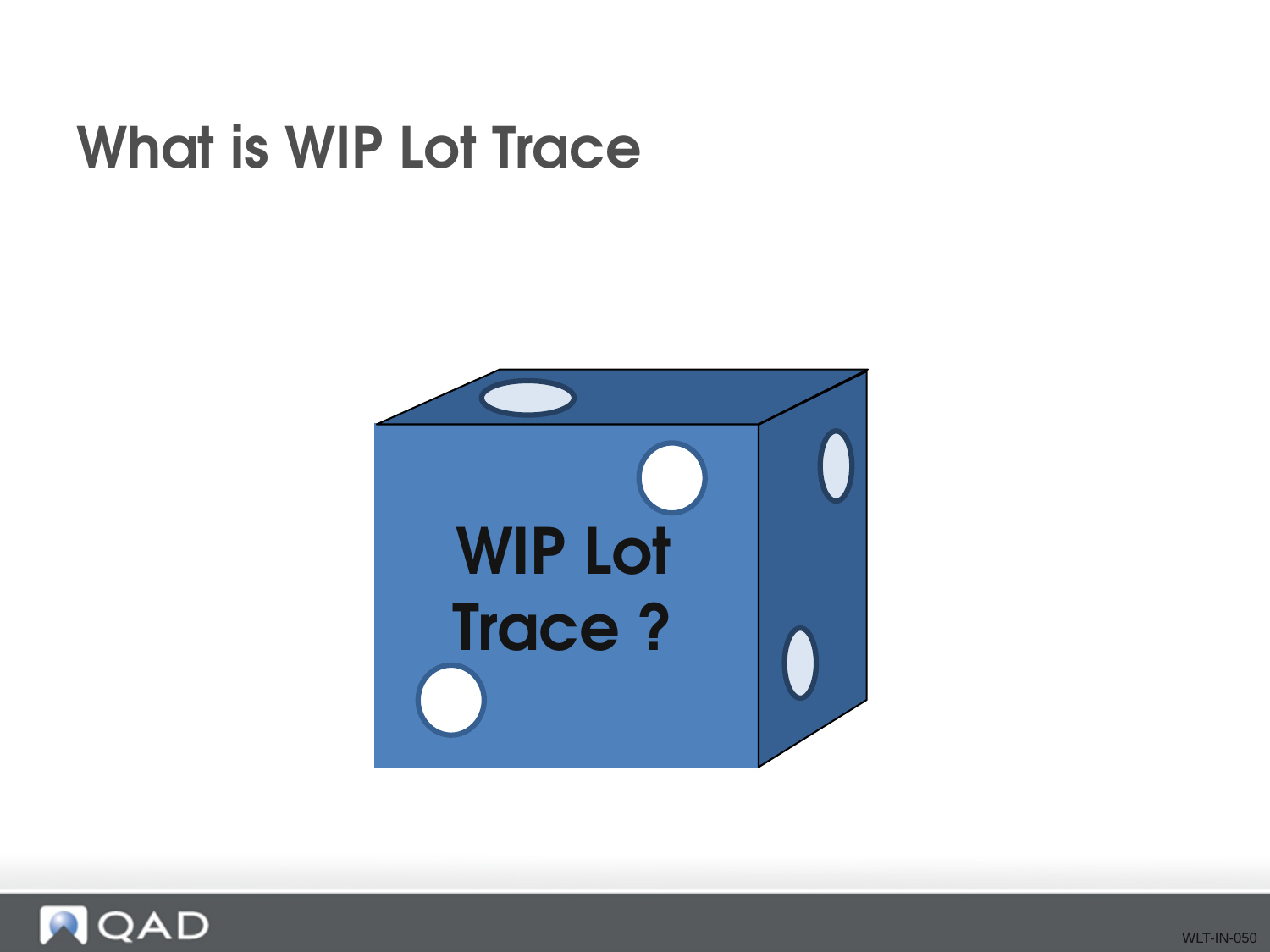

# What is WIP Lot Trace

WIP Lot Trace ?

WLT-IN-050